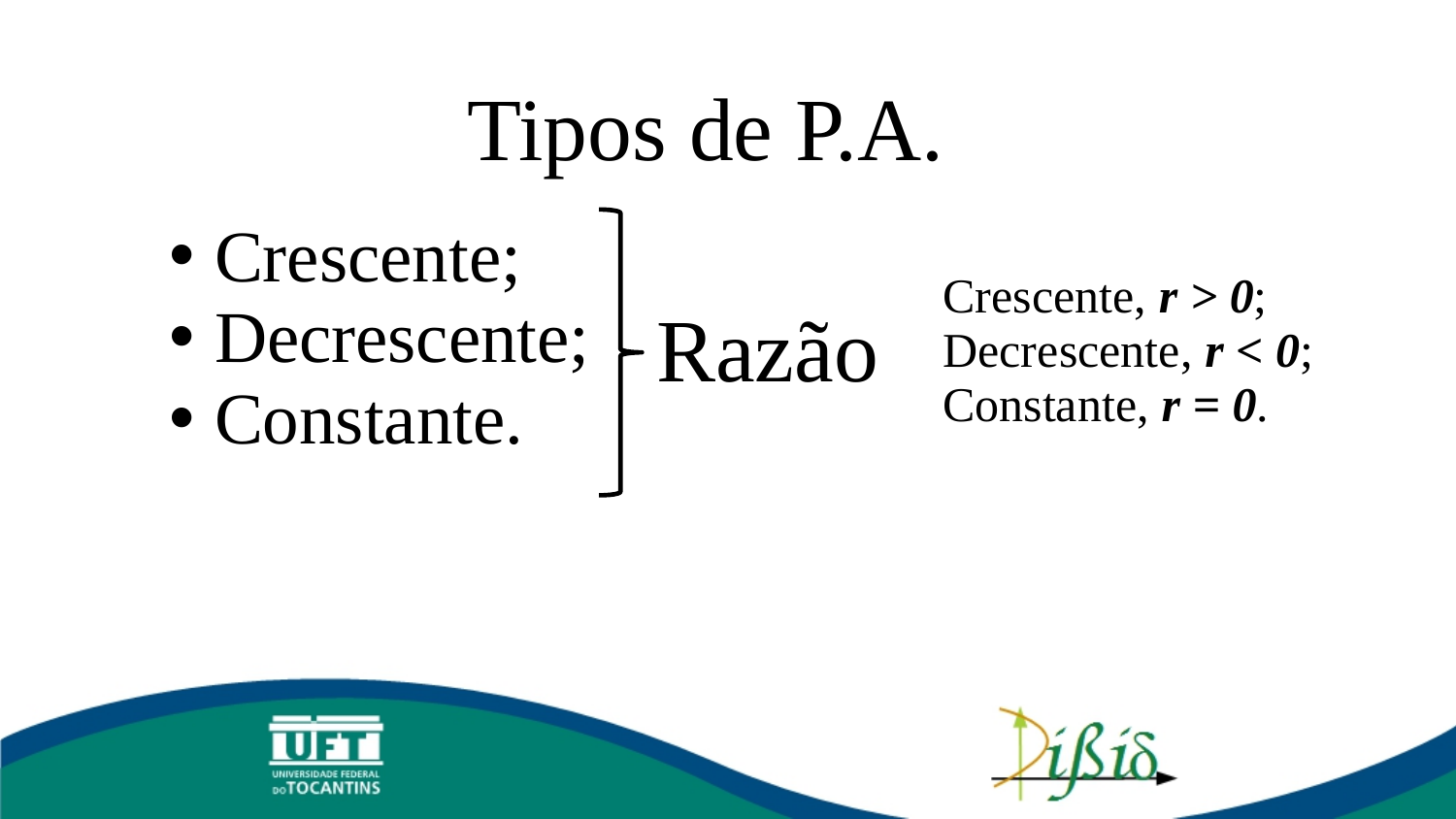

# Tipos de P.A.
Crescente;
Decrescente;
Constante.

Crescente, r > 0;
Decrescente, r < 0;
Constante, r = 0.
Razão